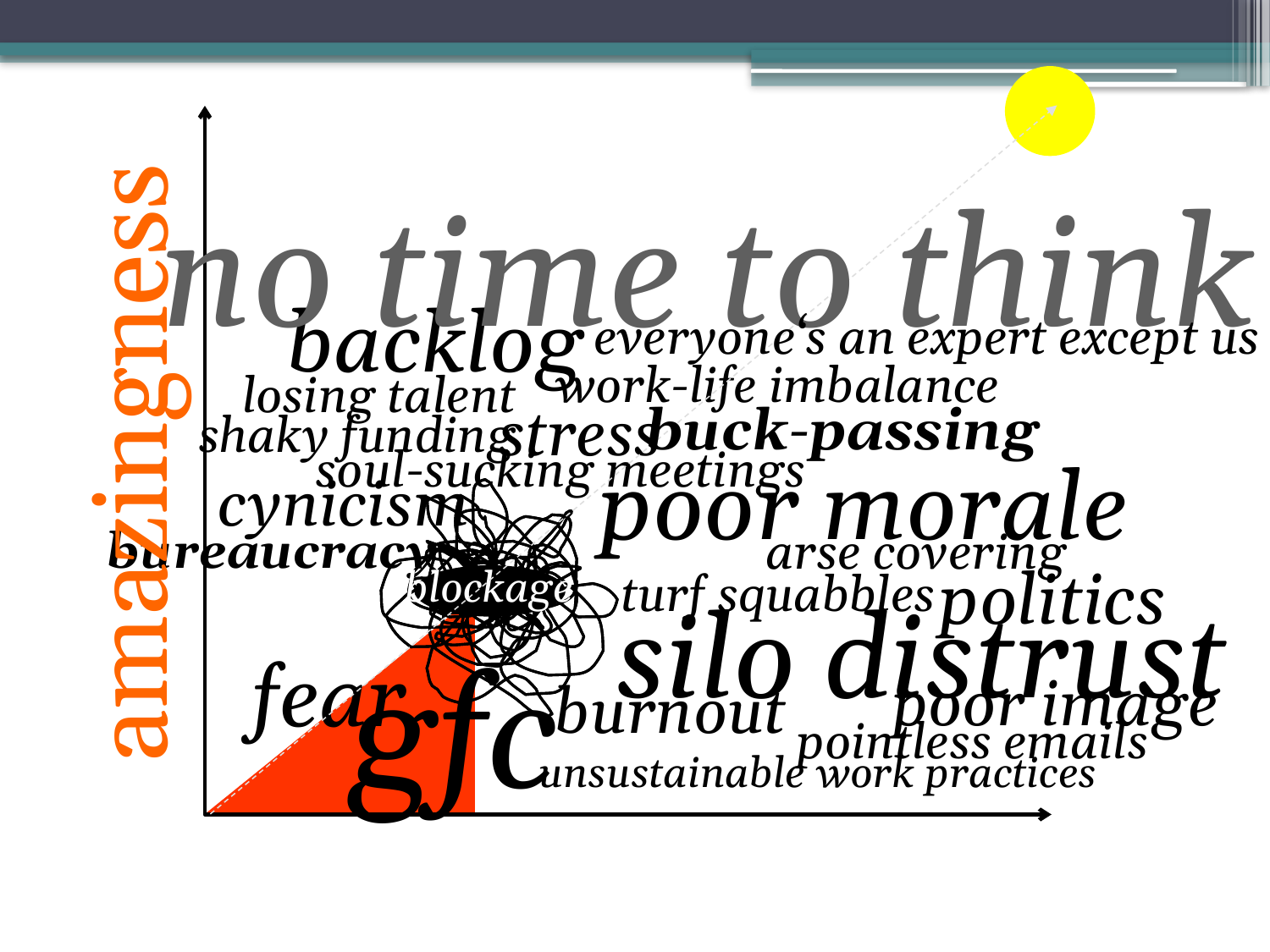

no time to think
backlog
everyone‘s an expert except us
work-life imbalance
losing talent
stress
buck-passing
amazingness
shaky funding
soul-sucking meetings
poor morale
cynicism

bureaucracy
arse covering
politics
blockage
turf squabbles

silo distrust

gfc
fear
poor image
burnout
pointless emails
unsustainable work practices